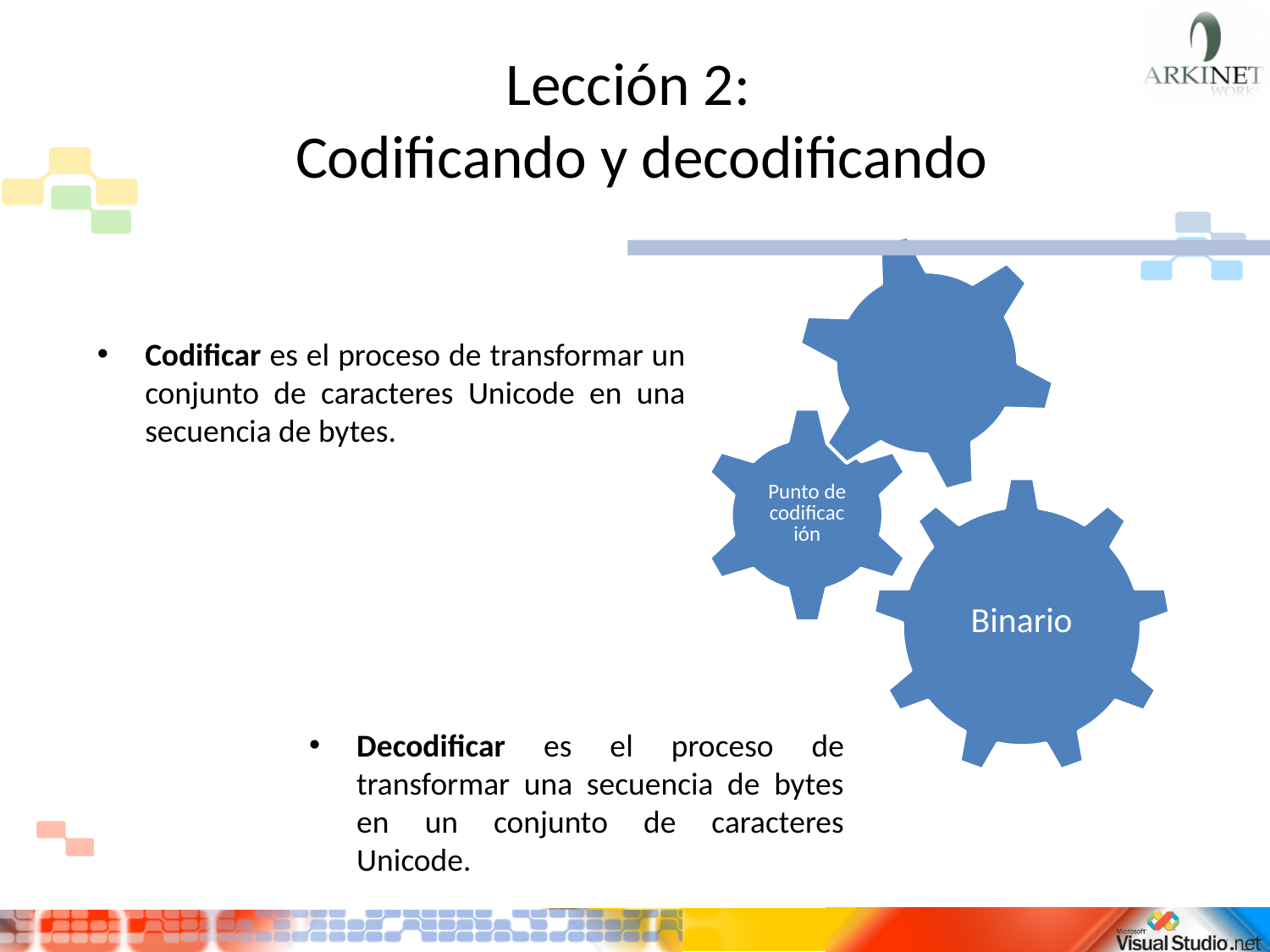

# Lección 2: Codificando y decodificando
Binario
Punto de codificación
Caracteres Unicode
Codificar es el proceso de transformar un conjunto de caracteres Unicode en una secuencia de bytes.
Decodificar es el proceso de transformar una secuencia de bytes en un conjunto de caracteres Unicode.